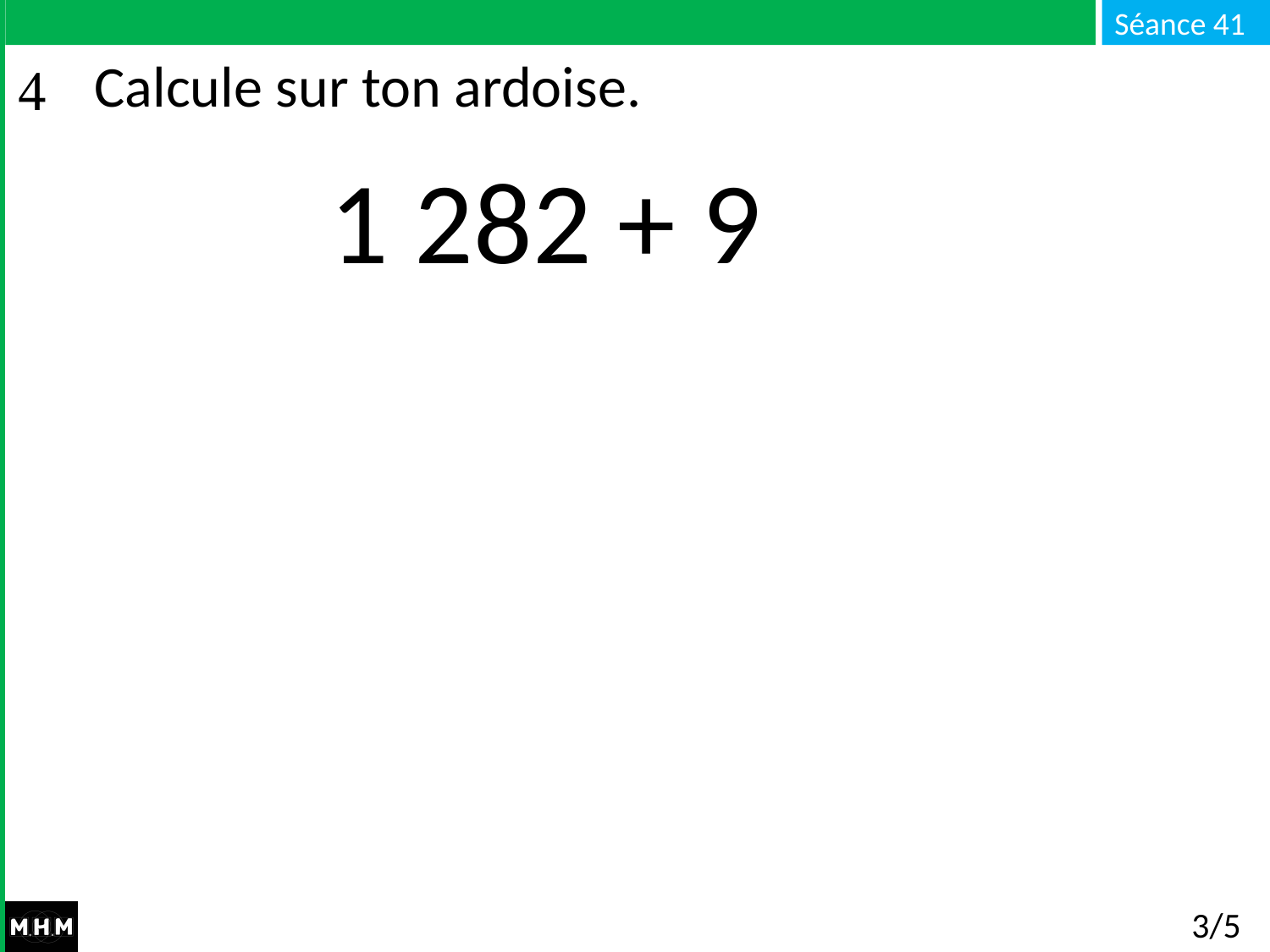

# Calcule sur ton ardoise.
1 282 + 9
3/5